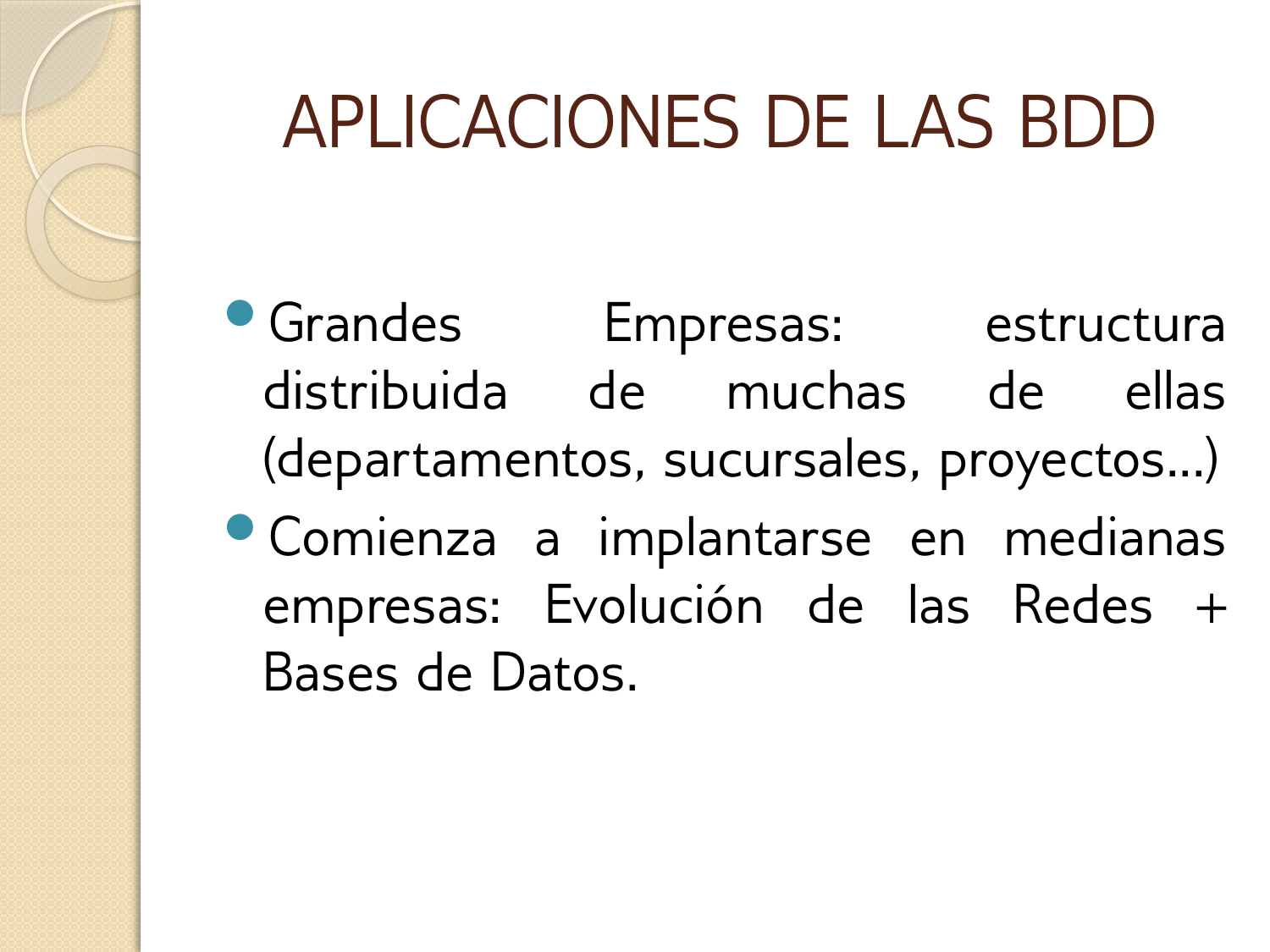

# APLICACIONES DE LAS BDD

Grandes Empresas: estructura distribuida de muchas de ellas (departamentos, sucursales, proyectos...)
Comienza a implantarse en medianas empresas: Evolución de las Redes + Bases de Datos.